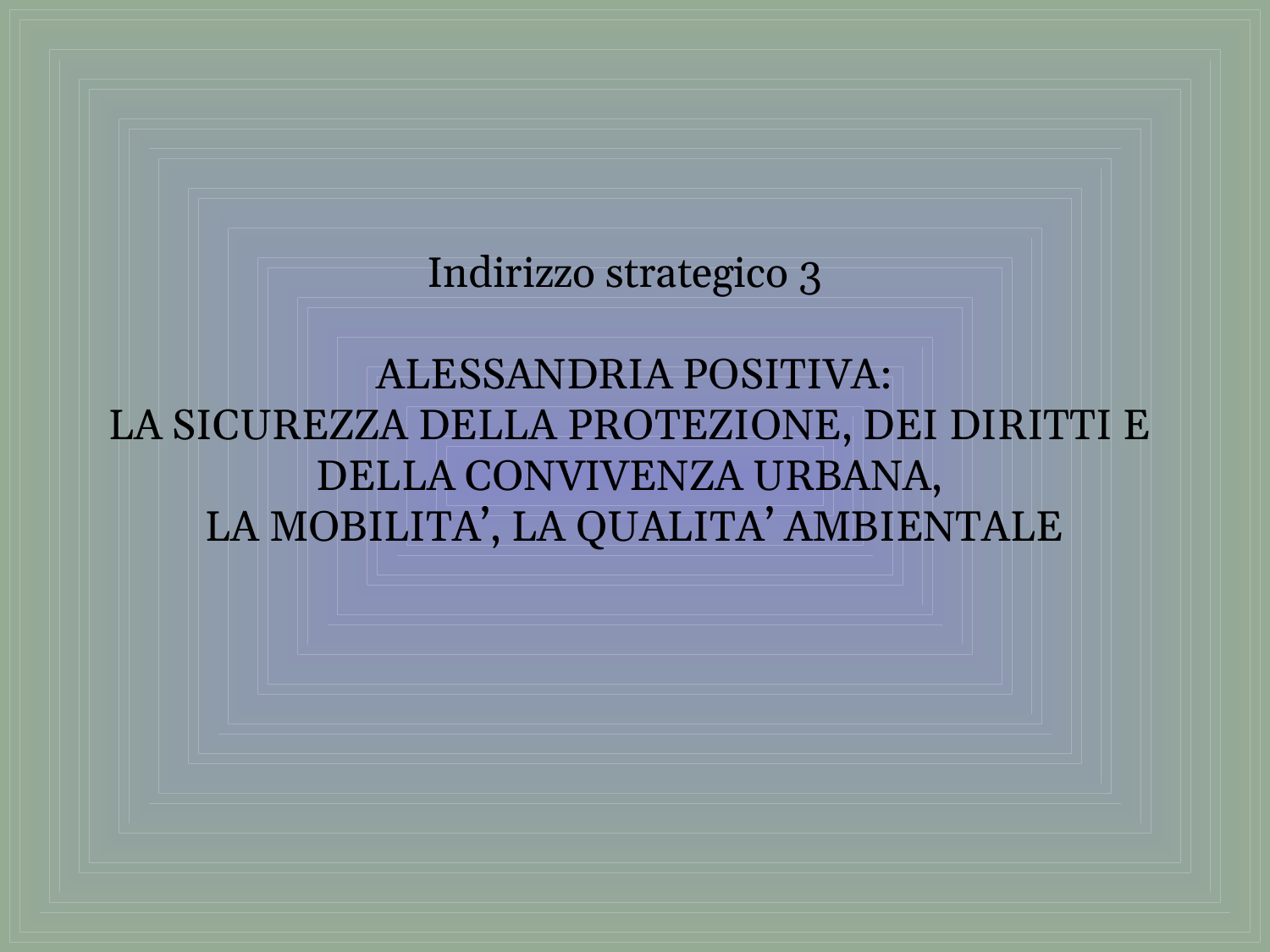

# Indirizzo strategico 3 ALESSANDRIA POSITIVA: LA SICUREZZA DELLA PROTEZIONE, DEI DIRITTI E DELLA CONVIVENZA URBANA, LA MOBILITA’, LA QUALITA’ AMBIENTALE